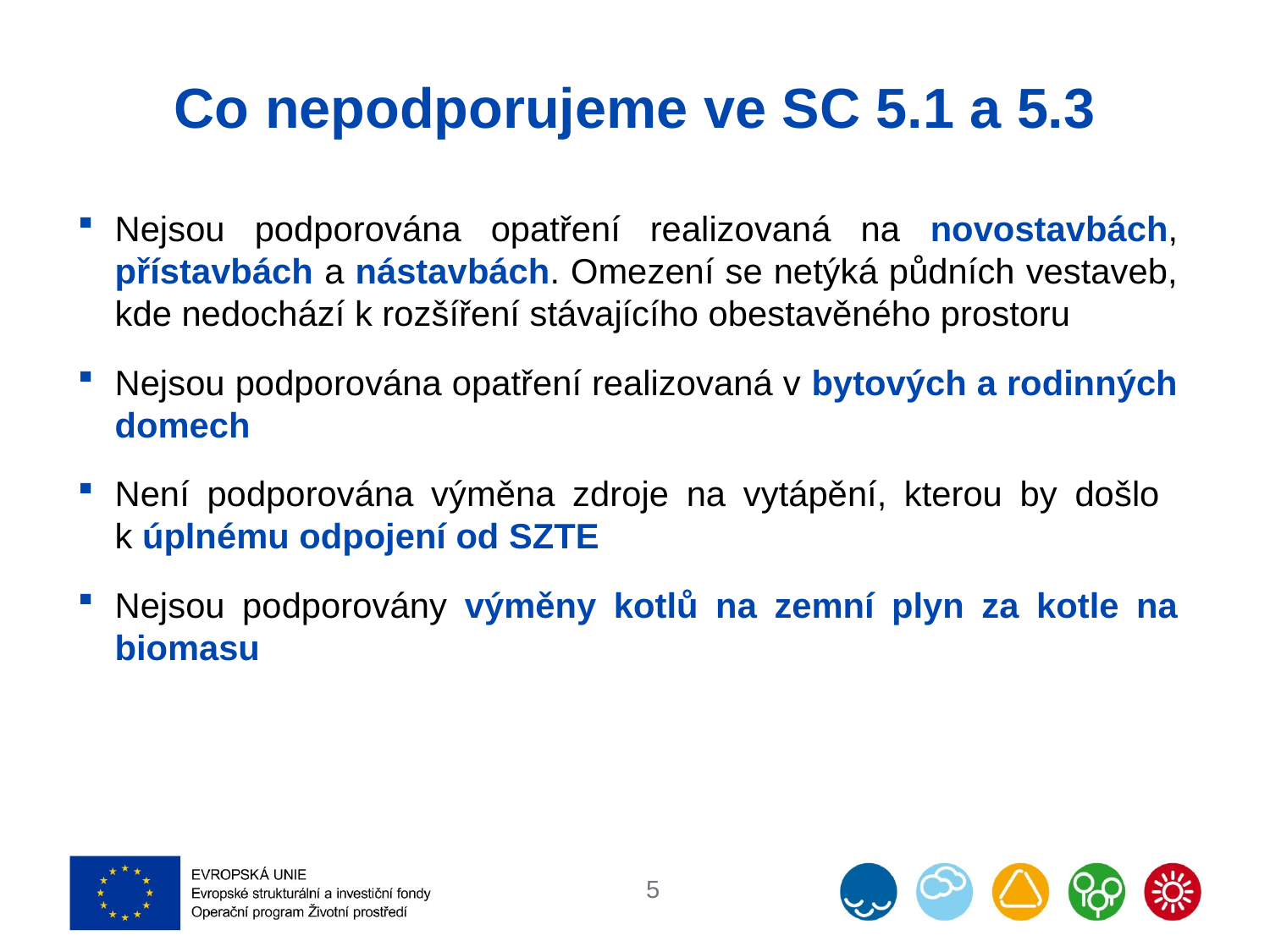

# Co nepodporujeme ve SC 5.1 a 5.3

Nejsou podporována opatření realizovaná na novostavbách, přístavbách a nástavbách. Omezení se netýká půdních vestaveb, kde nedochází k rozšíření stávajícího obestavěného prostoru

Nejsou podporována opatření realizovaná v bytových a rodinných domech

Není podporována výměna zdroje na vytápění, kterou by došlo  k úplnému odpojení od SZTE

Nejsou podporovány výměny kotlů na zemní plyn za kotle na biomasu

5